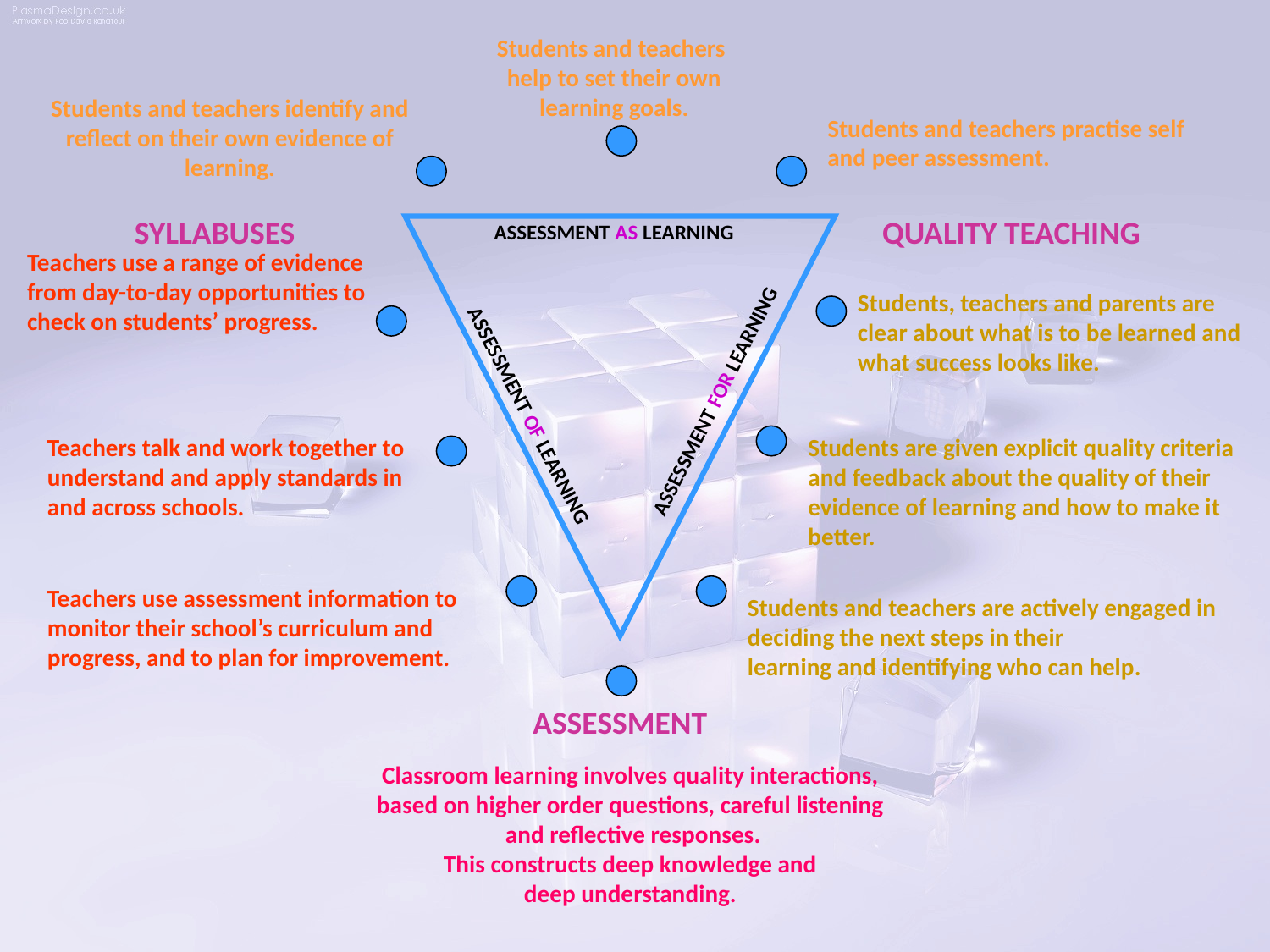

Students and teachers
 help to set their own
 learning goals.
Students and teachers identify and
reflect on their own evidence of
learning.
Students and teachers practise self and peer assessment.

SYLLABUSES
QUALITY TEACHING
ASSESSMENT AS LEARNING

Teachers use a range of evidence from day-to-day opportunities to check on students’ progress.
Students, teachers and parents are clear about what is to be learned and what success looks like.
ASSESSMENT FOR LEARNING
ASSESSMENT OF LEARNING
Teachers talk and work together to understand and apply standards in and across schools.
Students are given explicit quality criteria and feedback about the quality of their evidence of learning and how to make it better.
Teachers use assessment information to monitor their school’s curriculum and progress, and to plan for improvement.
Students and teachers are actively engaged in deciding the next steps in their
learning and identifying who can help.
ASSESSMENT
Classroom learning involves quality interactions,
based on higher order questions, careful listening
 and reflective responses.
This constructs deep knowledge and
deep understanding.